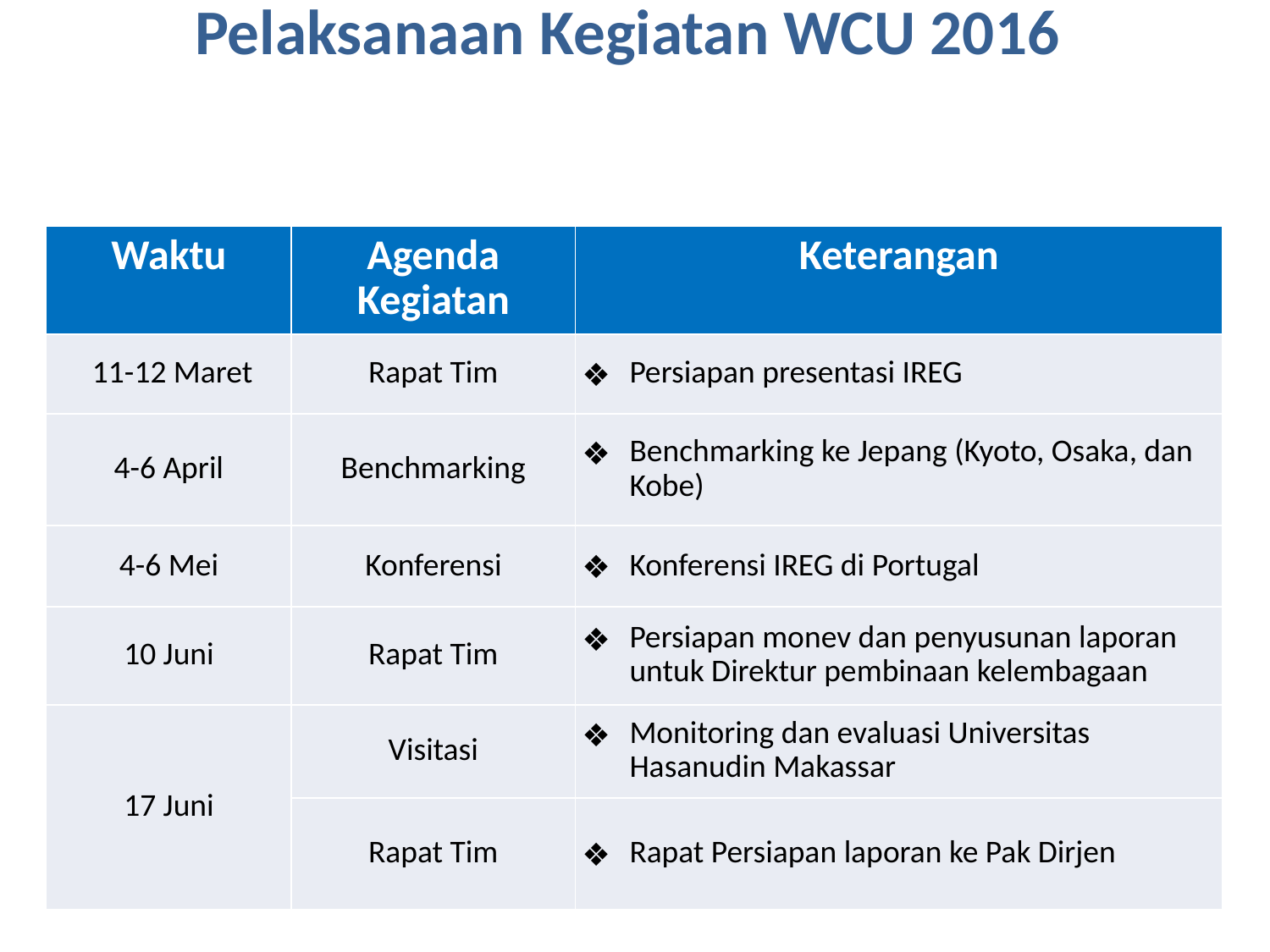

# Pelaksanaan Kegiatan WCU 2016

| Waktu | Agenda Kegiatan | Keterangan |
| --- | --- | --- |
| 11-12 Maret | Rapat Tim | Persiapan presentasi IREG |
| 4-6 April | Benchmarking | Benchmarking ke Jepang (Kyoto, Osaka, dan Kobe) |
| 4-6 Mei | Konferensi | Konferensi IREG di Portugal |
| 10 Juni | Rapat Tim | Persiapan monev dan penyusunan laporan untuk Direktur pembinaan kelembagaan |
| 17 Juni | Visitasi | Monitoring dan evaluasi Universitas Hasanudin Makassar |
|  | Rapat Tim | Rapat Persiapan laporan ke Pak Dirjen |